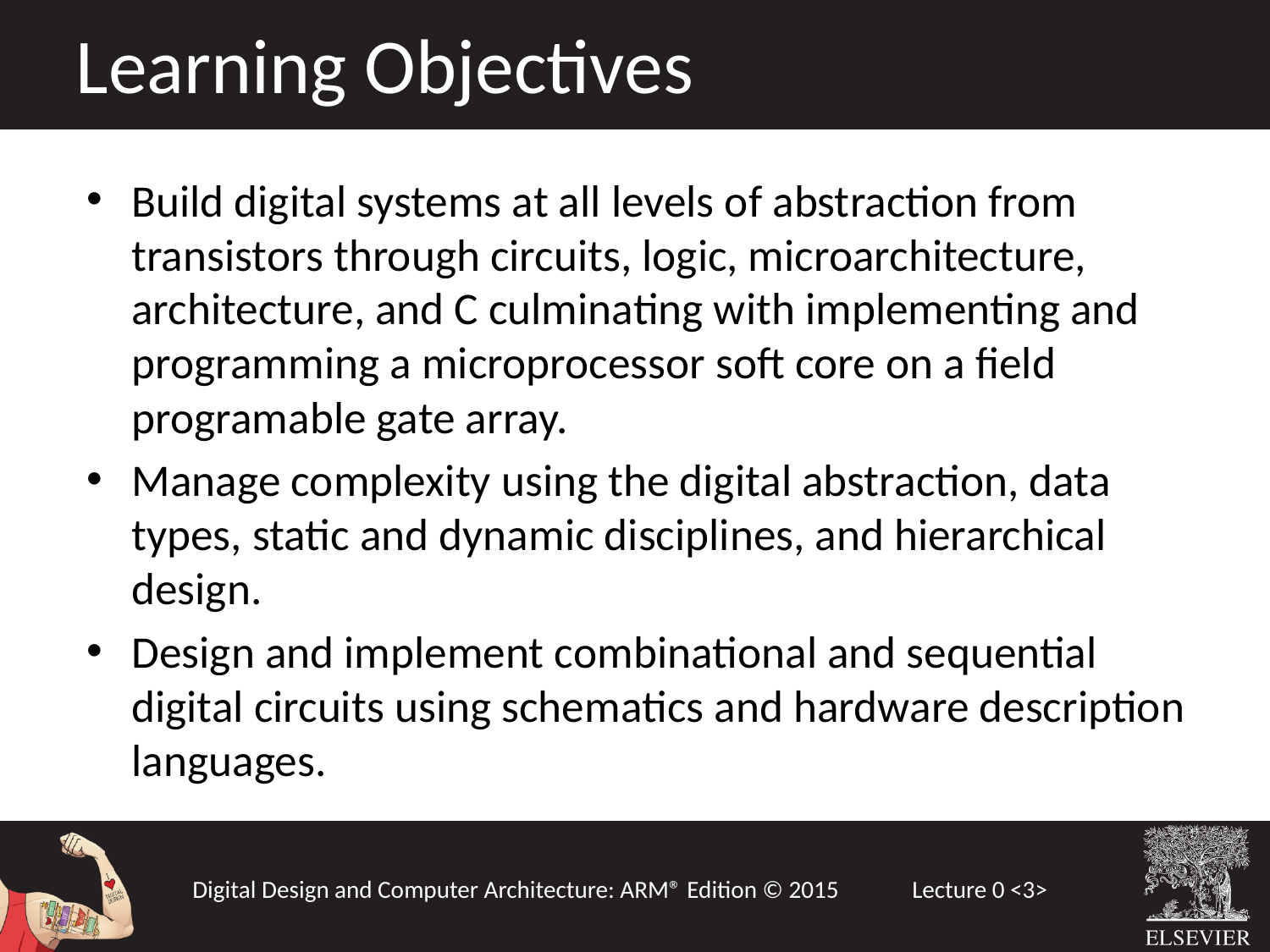

Learning Objectives
Build digital systems at all levels of abstraction from transistors through circuits, logic, microarchitecture, architecture, and C culminating with implementing and programming a microprocessor soft core on a field programable gate array.
Manage complexity using the digital abstraction, data types, static and dynamic disciplines, and hierarchical design.
Design and implement combinational and sequential digital circuits using schematics and hardware description languages.